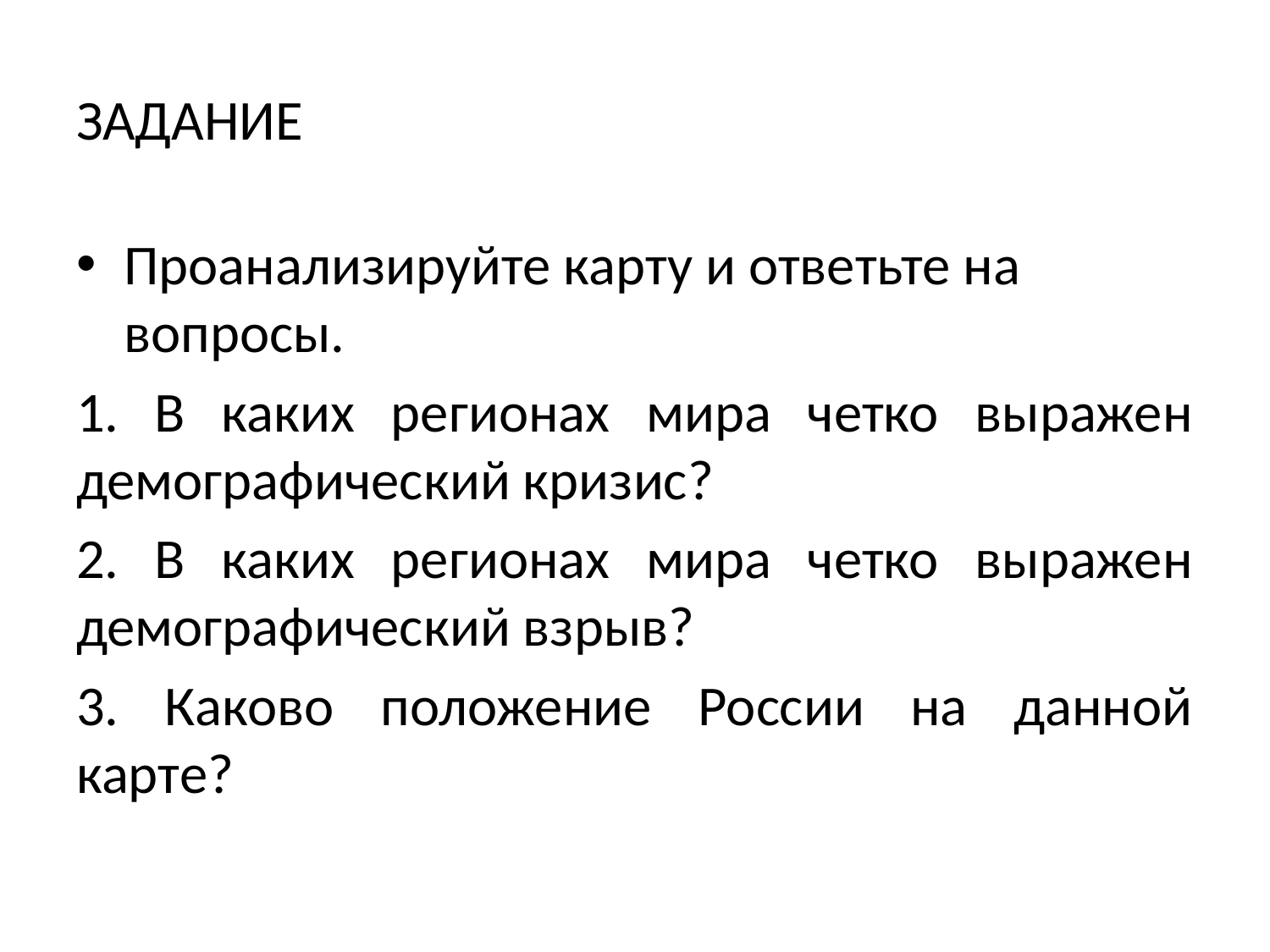

# ЗАДАНИЕ
Проанализируйте карту и ответьте на вопросы.
1. В каких регионах мира четко выражен демографический кризис?
2. В каких регионах мира четко выражен демографический взрыв?
3. Каково положение России на данной карте?